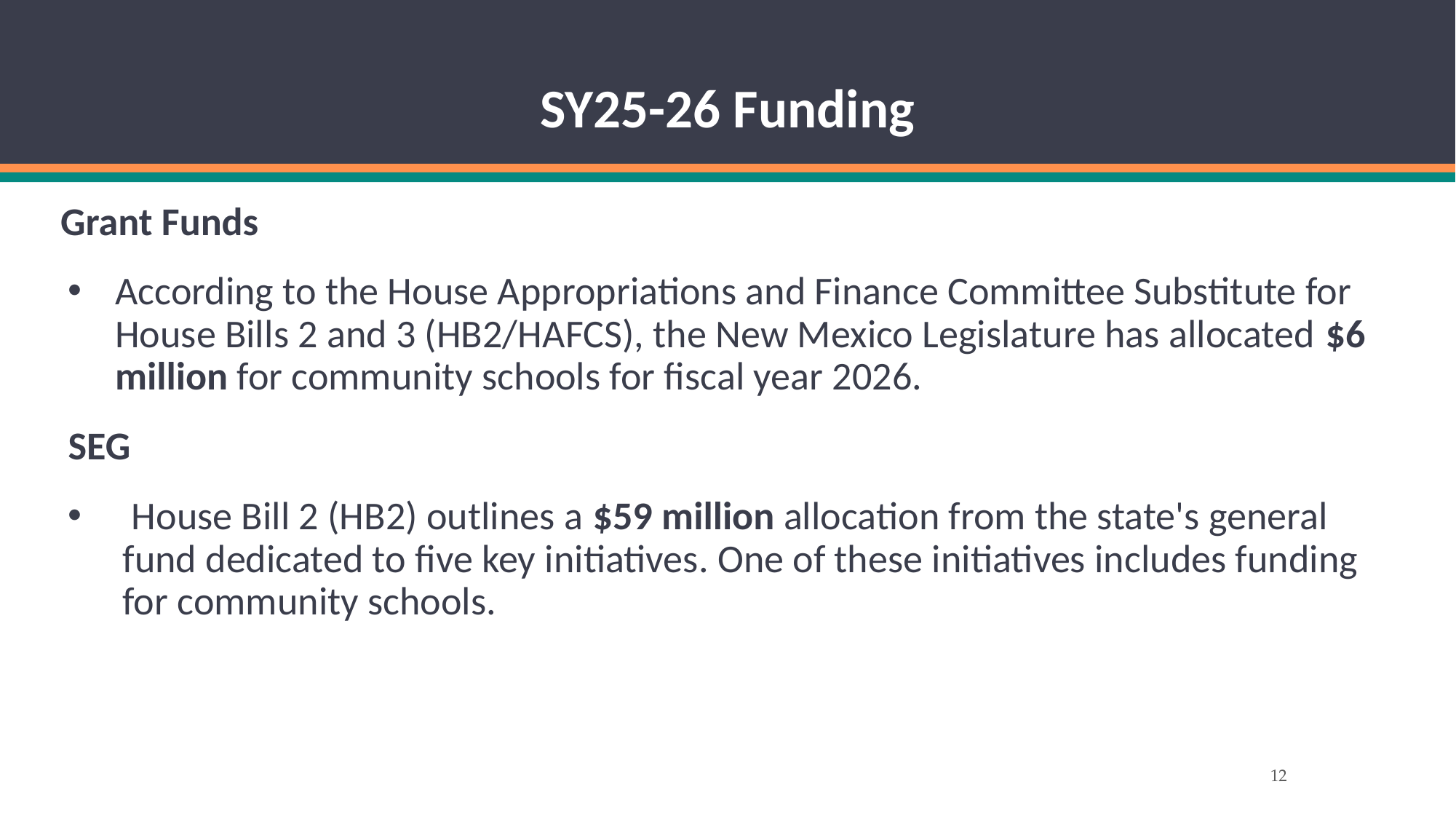

# SY25-26 Funding
Grant Funds
According to the House Appropriations and Finance Committee Substitute for House Bills 2 and 3 (HB2/HAFCS), the New Mexico Legislature has allocated $6 million for community schools for fiscal year 2026.
SEG
 House Bill 2 (HB2) outlines a $59 million allocation from the state's general fund dedicated to five key initiatives. One of these initiatives includes funding for community schools.
12